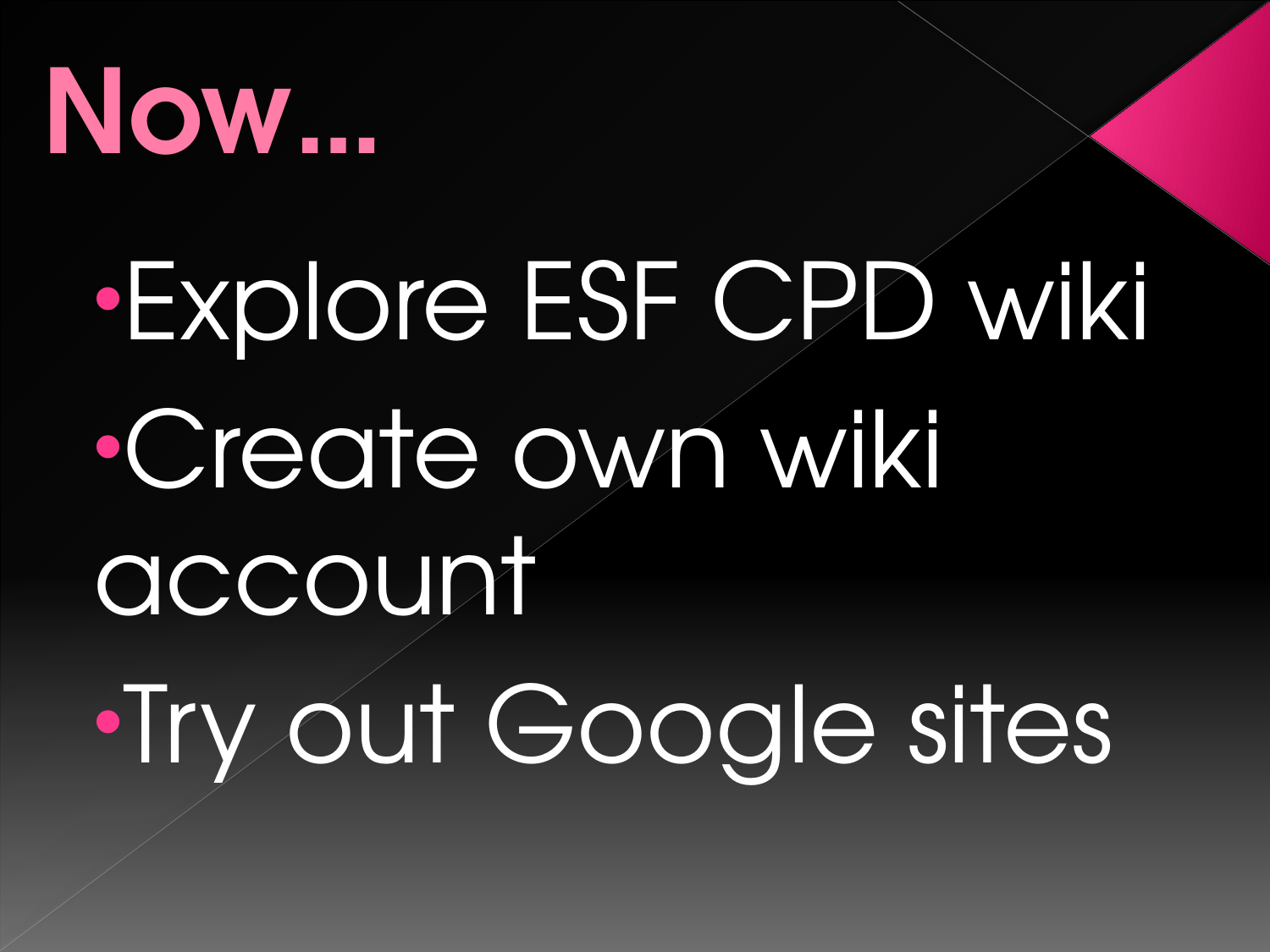

# Now…
Explore ESF CPD wiki
Create own wiki account
Try out Google sites